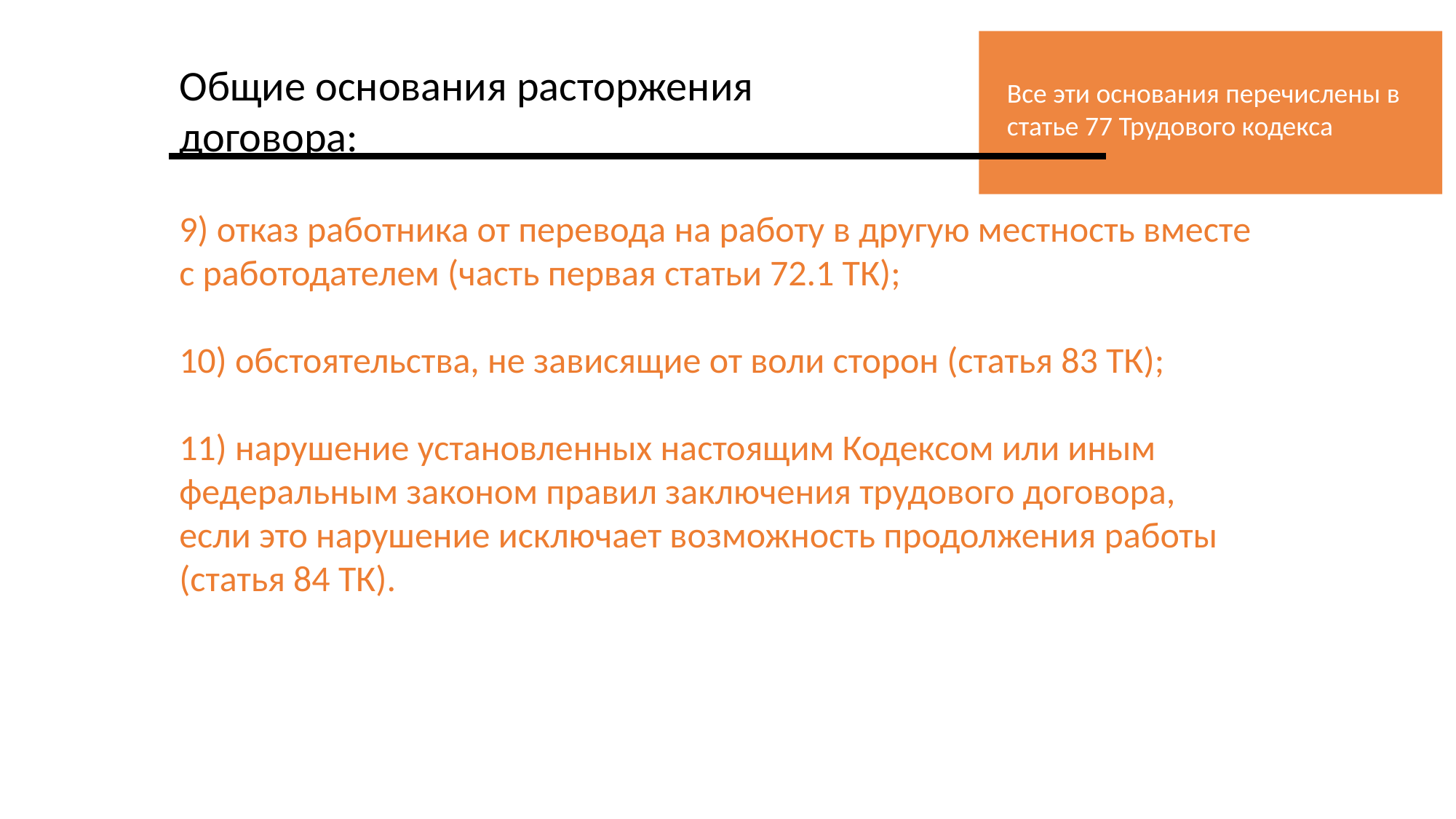

Общие основания расторжения договора:
Все эти основания перечислены в статье 77 Трудового кодекса
9) отказ работника от перевода на работу в другую местность вместе с работодателем (часть первая статьи 72.1 ТК);

10) обстоятельства, не зависящие от воли сторон (статья 83 ТК);

11) нарушение установленных настоящим Кодексом или иным федеральным законом правил заключения трудового договора, если это нарушение исключает возможность продолжения работы (статья 84 ТК).